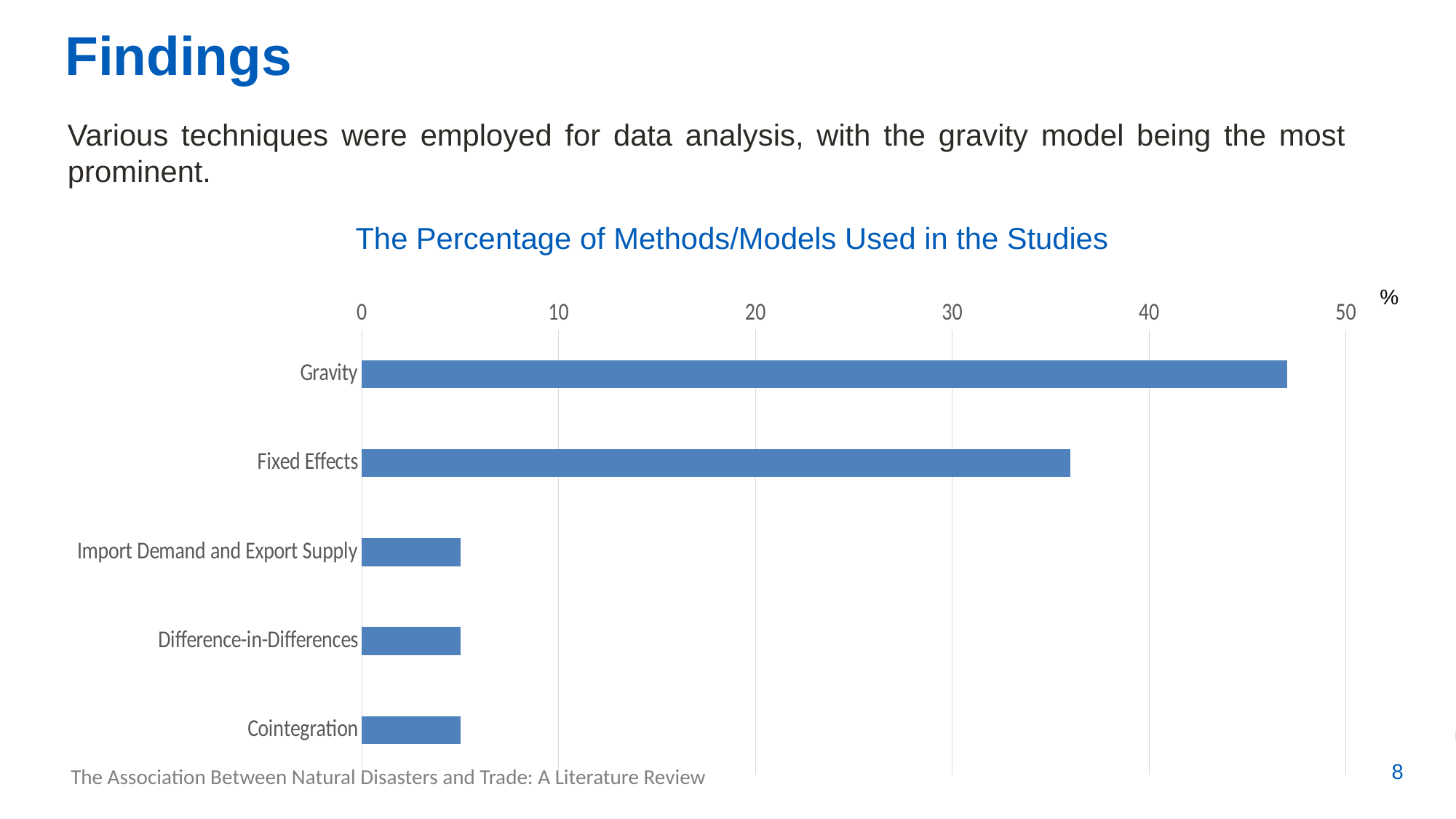

Findings
Various techniques were employed for data analysis, with the gravity model being the most prominent.
The Percentage of Methods/Models Used in the Studies
%

### Chart

| Category | Sayı |
|---|---|
| Gravity | 47.0 |
| Fixed Effects | 36.0 |
| Import Demand and Export Supply | 5.0 |
| Difference-in-Differences | 5.0 |
| Cointegration | 5.0 |
8
The Association Between Natural Disasters and Trade: A Literature Review